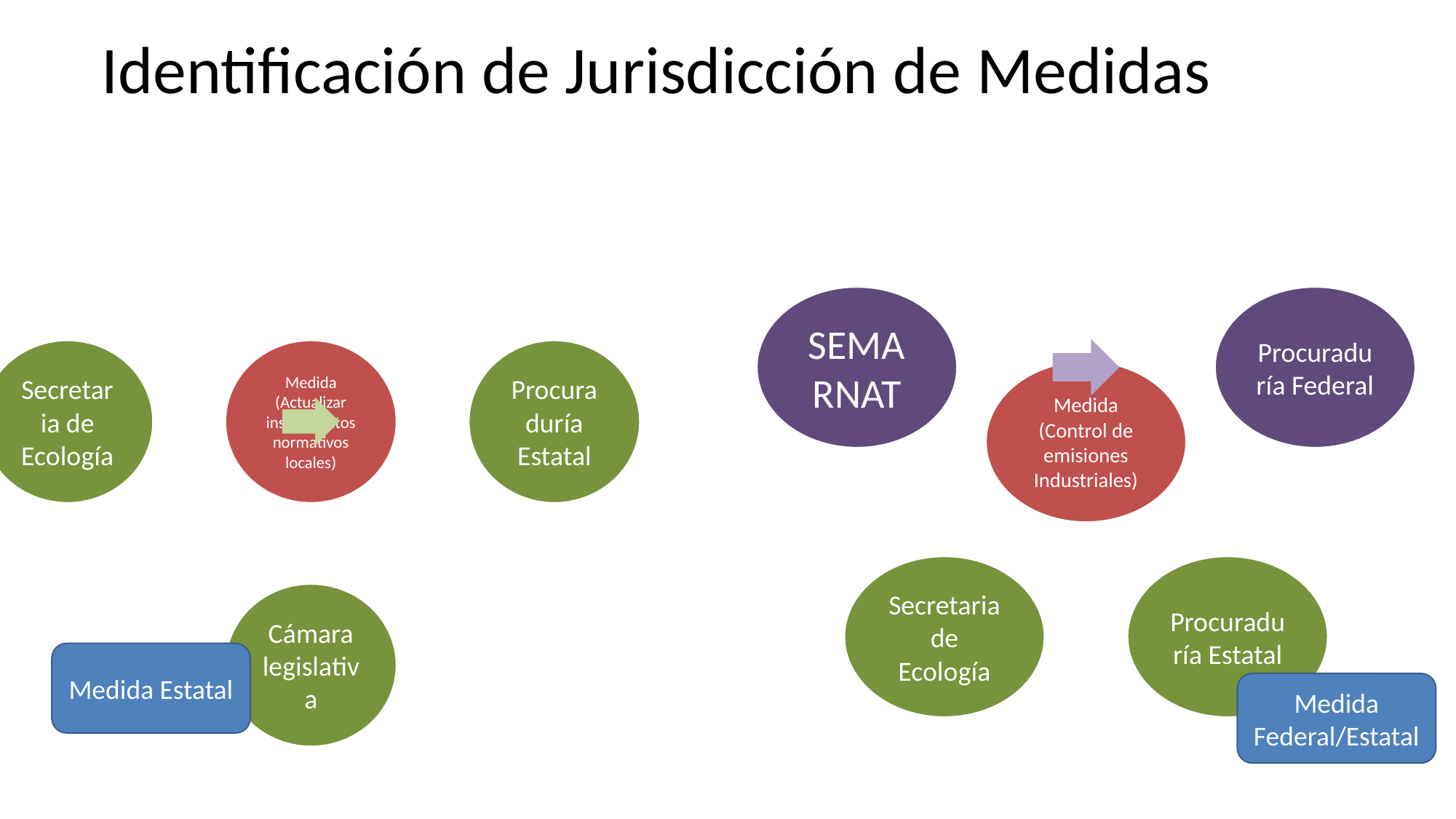

# Identificación de Jurisdicción de Medidas
Medida (Actualizar instrumentos normativos locales)
Procuraduría Estatal
Secretaria de Ecología
Cámara legislativa
Medida (Control de emisiones Industriales)
Procuraduría Federal
Procuraduría Estatal
Secretaria de Ecología
SEMARNAT
Medida Estatal
Medida Federal/Estatal